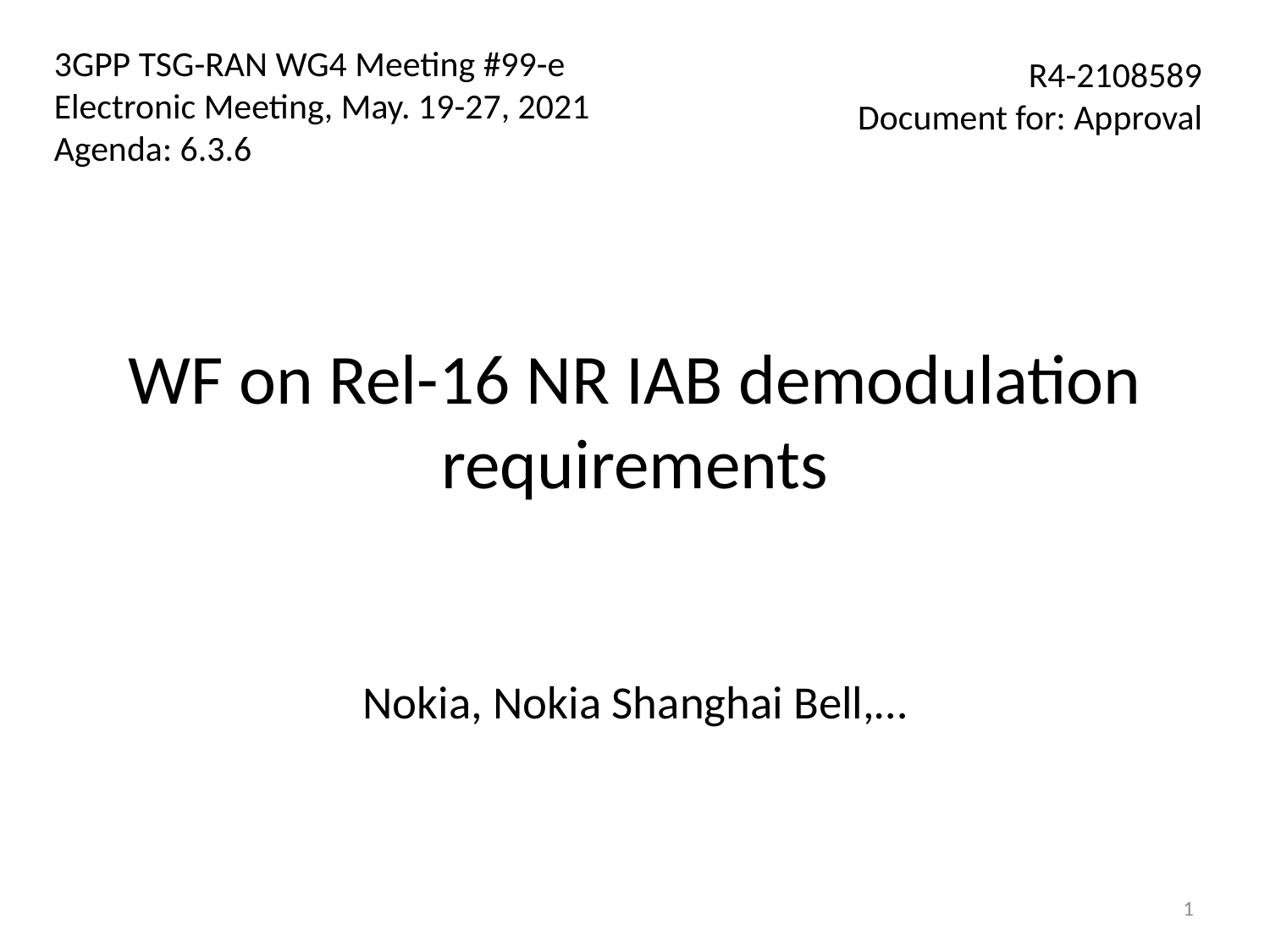

3GPP TSG-RAN WG4 Meeting #99-e
Electronic Meeting, May. 19-27, 2021
Agenda: 6.3.6
R4-2108589
Document for: Approval
# WF on Rel-16 NR IAB demodulation requirements
Nokia, Nokia Shanghai Bell,…
1